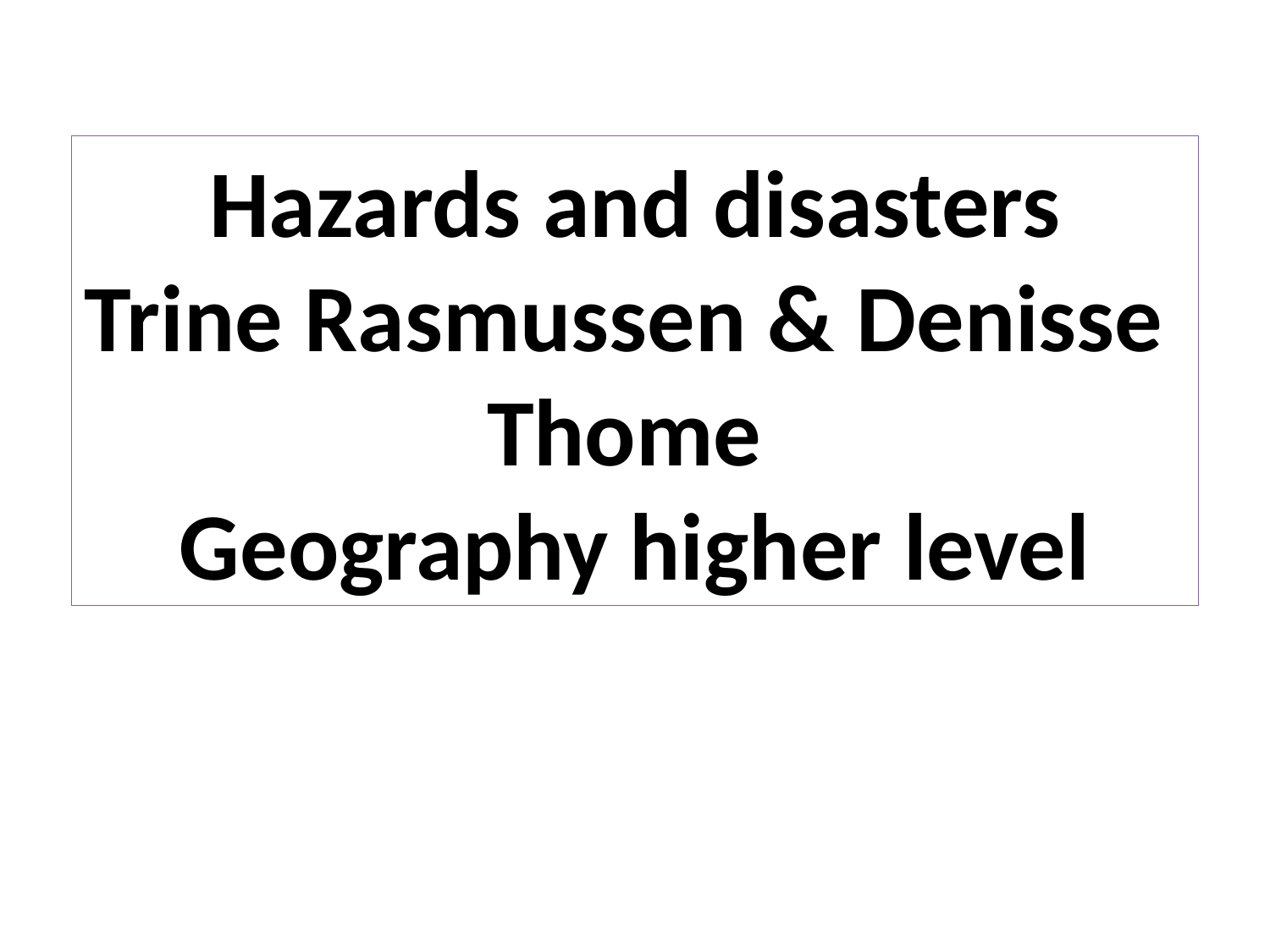

Hazards and disasters
Trine Rasmussen & Denisse
Thome
Geography higher level